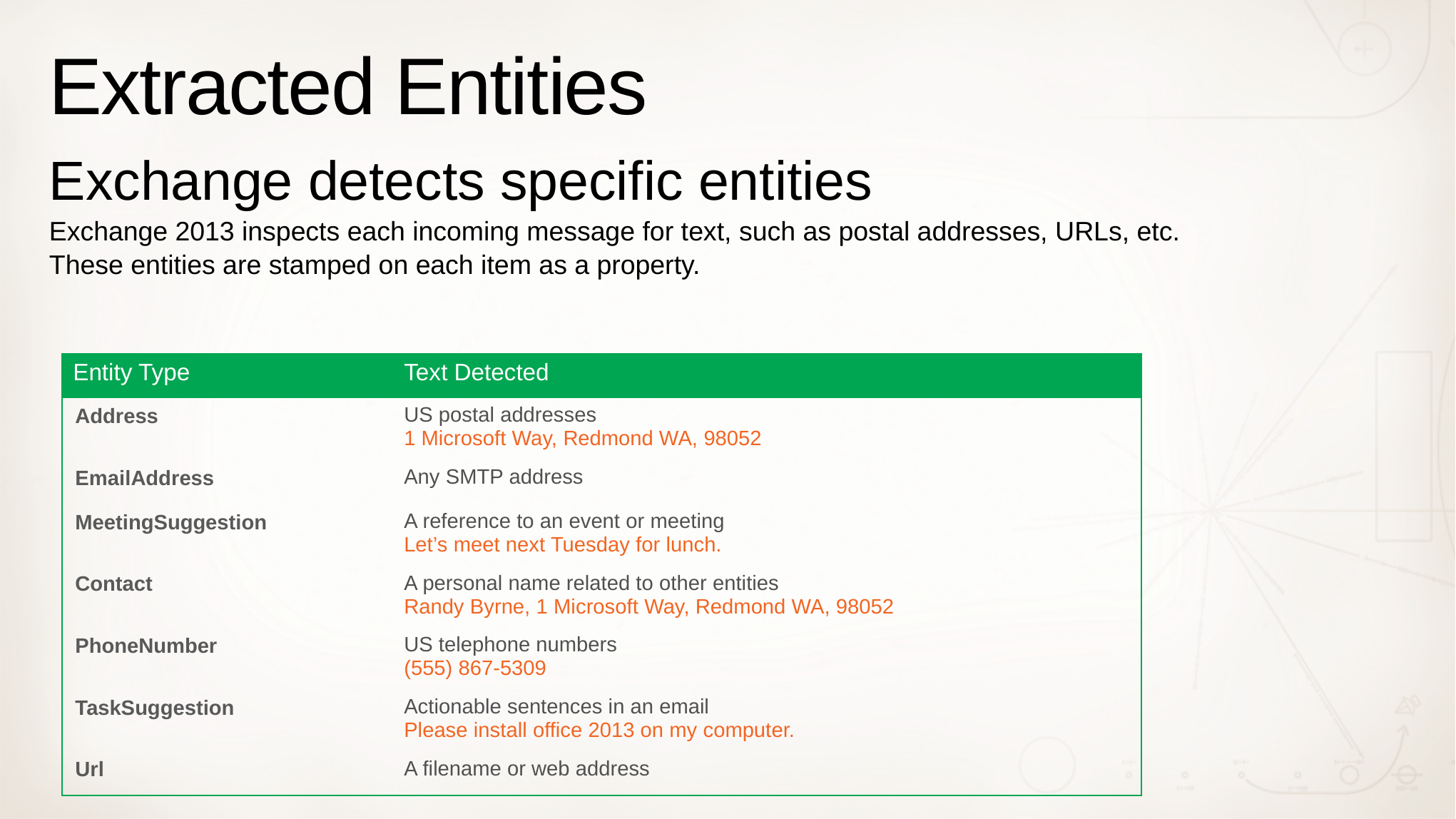

# Extracted Entities
Exchange detects specific entities
Exchange 2013 inspects each incoming message for text, such as postal addresses, URLs, etc.
These entities are stamped on each item as a property.
| Entity Type | Text Detected |
| --- | --- |
| Address | US postal addresses 1 Microsoft Way, Redmond WA, 98052 |
| EmailAddress | Any SMTP address |
| MeetingSuggestion | A reference to an event or meeting Let’s meet next Tuesday for lunch. |
| Contact | A personal name related to other entities Randy Byrne, 1 Microsoft Way, Redmond WA, 98052 |
| PhoneNumber | US telephone numbers (555) 867-5309 |
| TaskSuggestion | Actionable sentences in an email Please install office 2013 on my computer. |
| Url | A filename or web address |